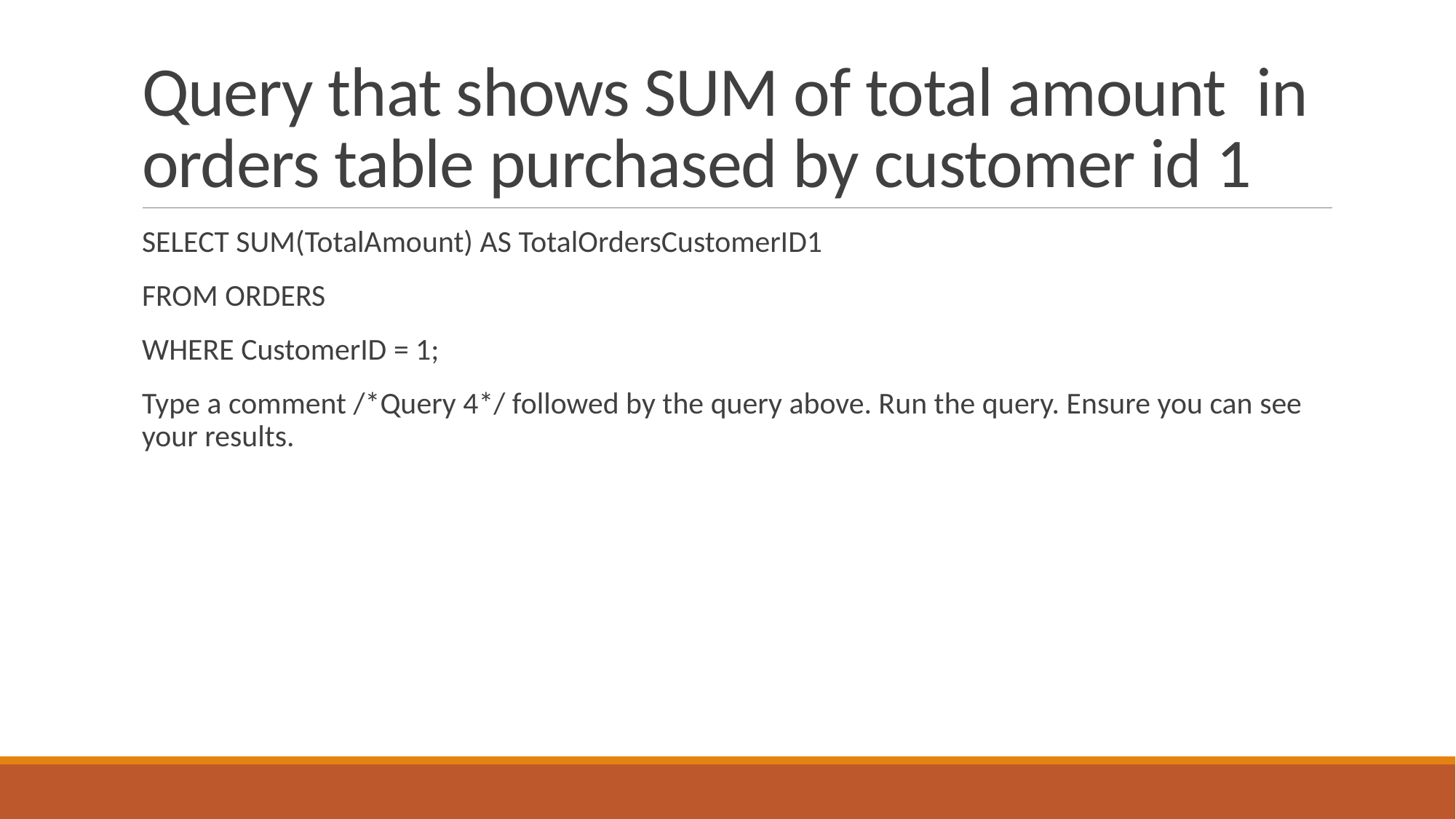

# Query that shows SUM of total amount  in orders table purchased by customer id 1
SELECT SUM(TotalAmount) AS TotalOrdersCustomerID1
FROM ORDERS
WHERE CustomerID = 1;
Type a comment /*Query 4*/ followed by the query above. Run the query. Ensure you can see your results.